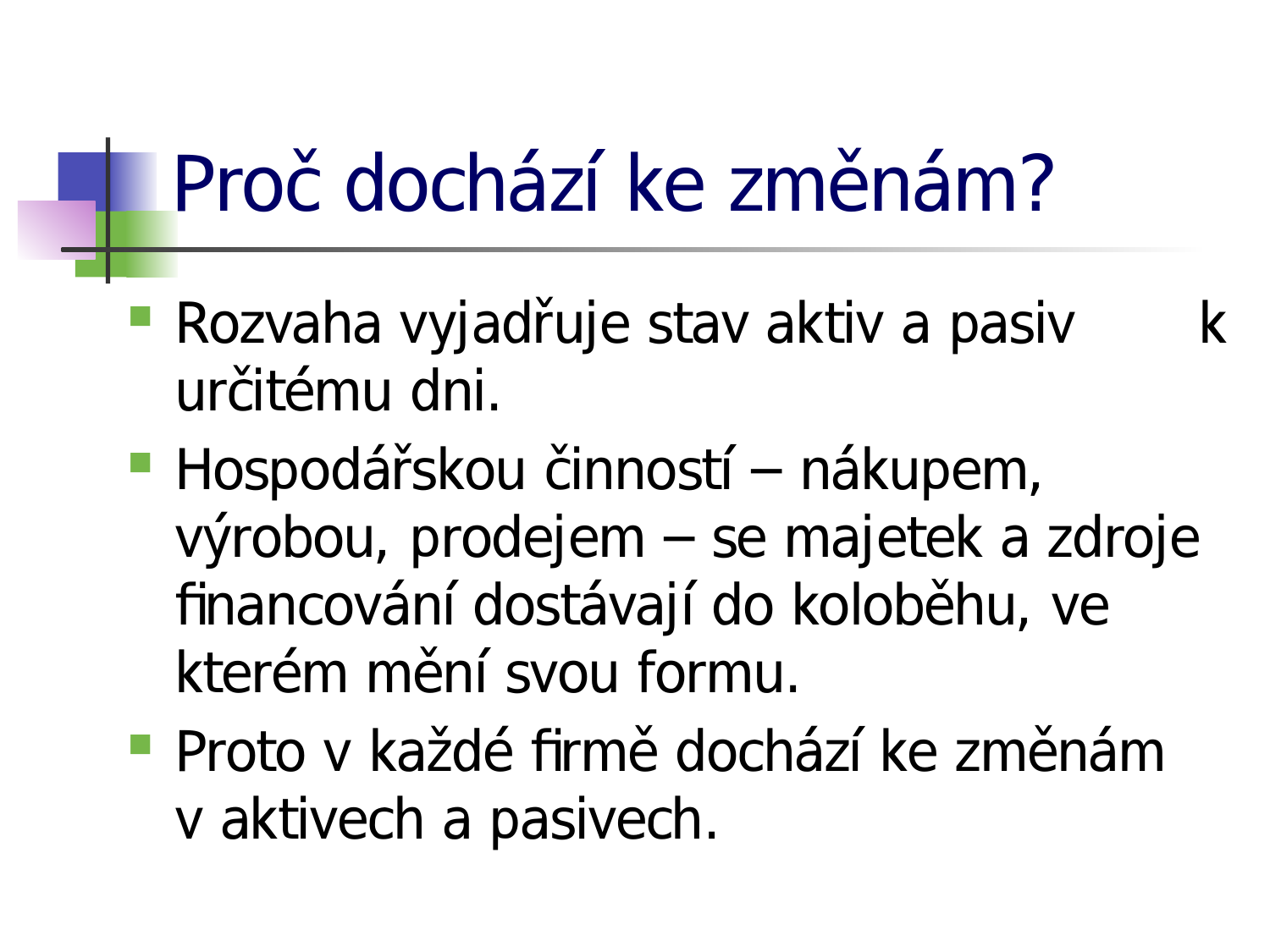

# Proč dochází ke změnám?
Rozvaha vyjadřuje stav aktiv a pasiv       k určitému dni.
Hospodářskou činností – nákupem, výrobou, prodejem – se majetek a zdroje financování dostávají do koloběhu, ve kterém mění svou formu.
Proto v každé firmě dochází ke změnám   v aktivech a pasivech.